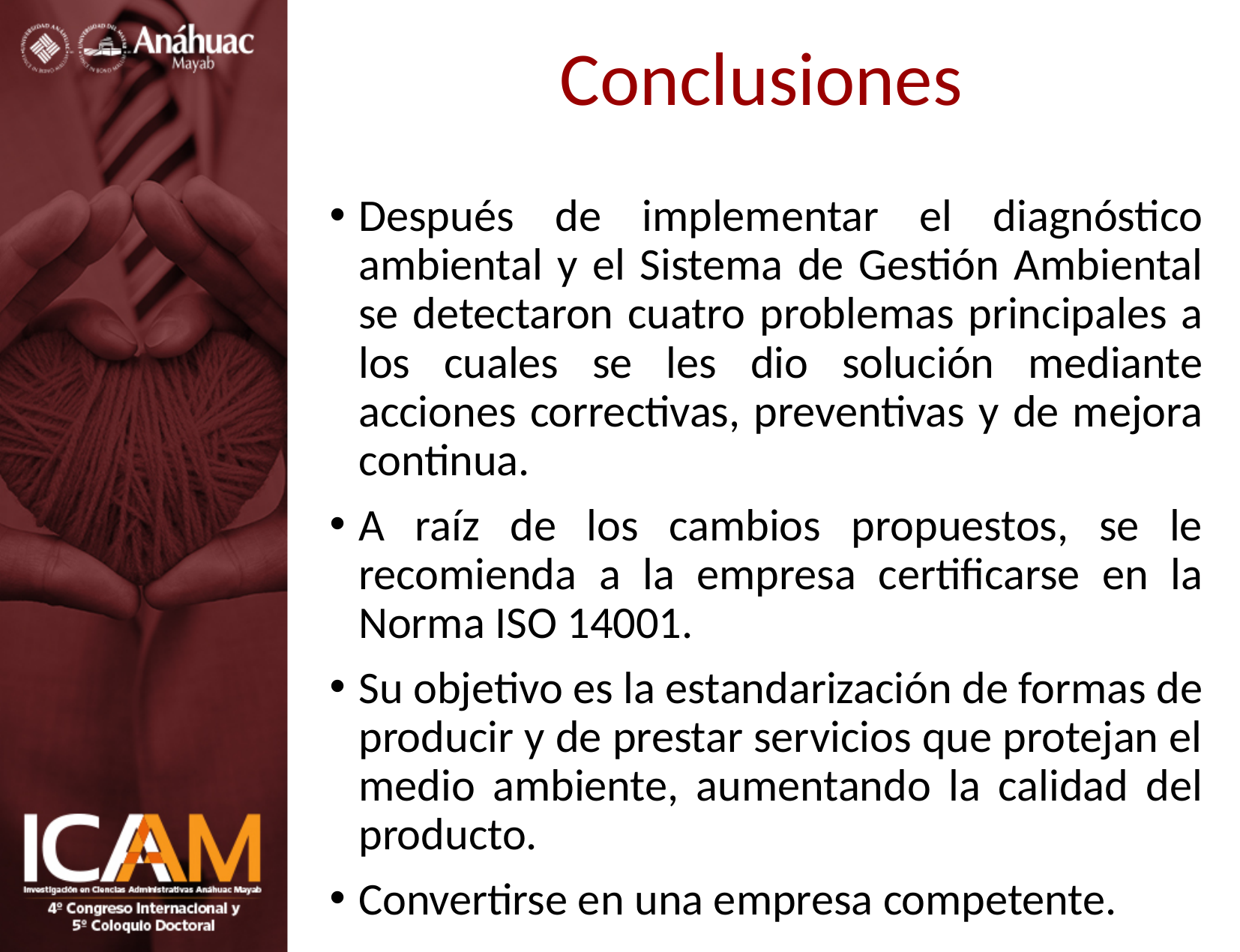

# Conclusiones
Después de implementar el diagnóstico ambiental y el Sistema de Gestión Ambiental se detectaron cuatro problemas principales a los cuales se les dio solución mediante acciones correctivas, preventivas y de mejora continua.
A raíz de los cambios propuestos, se le recomienda a la empresa certificarse en la Norma ISO 14001.
Su objetivo es la estandarización de formas de producir y de prestar servicios que protejan el medio ambiente, aumentando la calidad del producto.
Convertirse en una empresa competente.